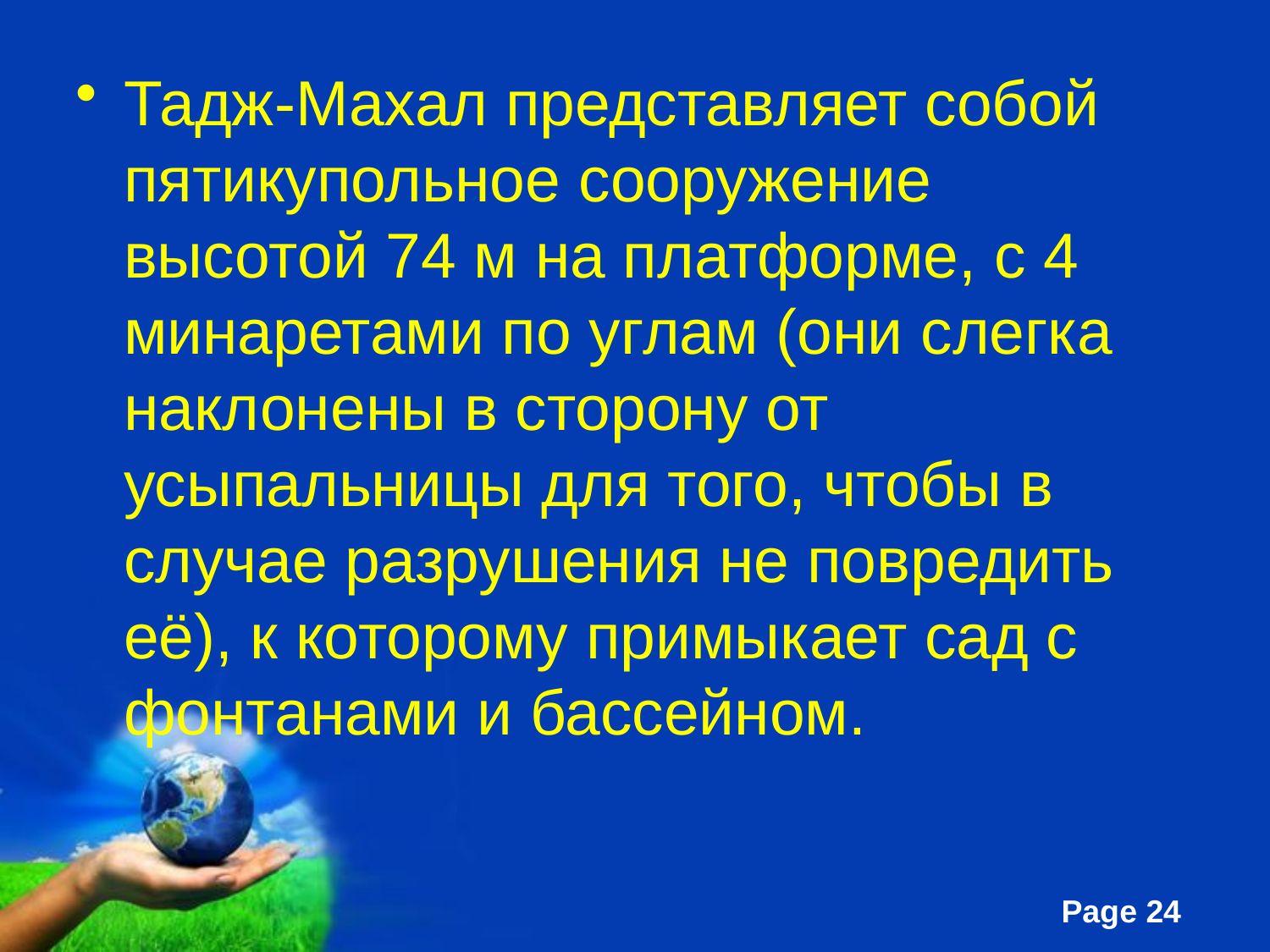

#
Тадж-Махал представляет собой пятикупольное сооружение высотой 74 м на платформе, с 4 минаретами по углам (они слегка наклонены в сторону от усыпальницы для того, чтобы в случае разрушения не повредить её), к которому примыкает сад с фонтанами и бассейном.